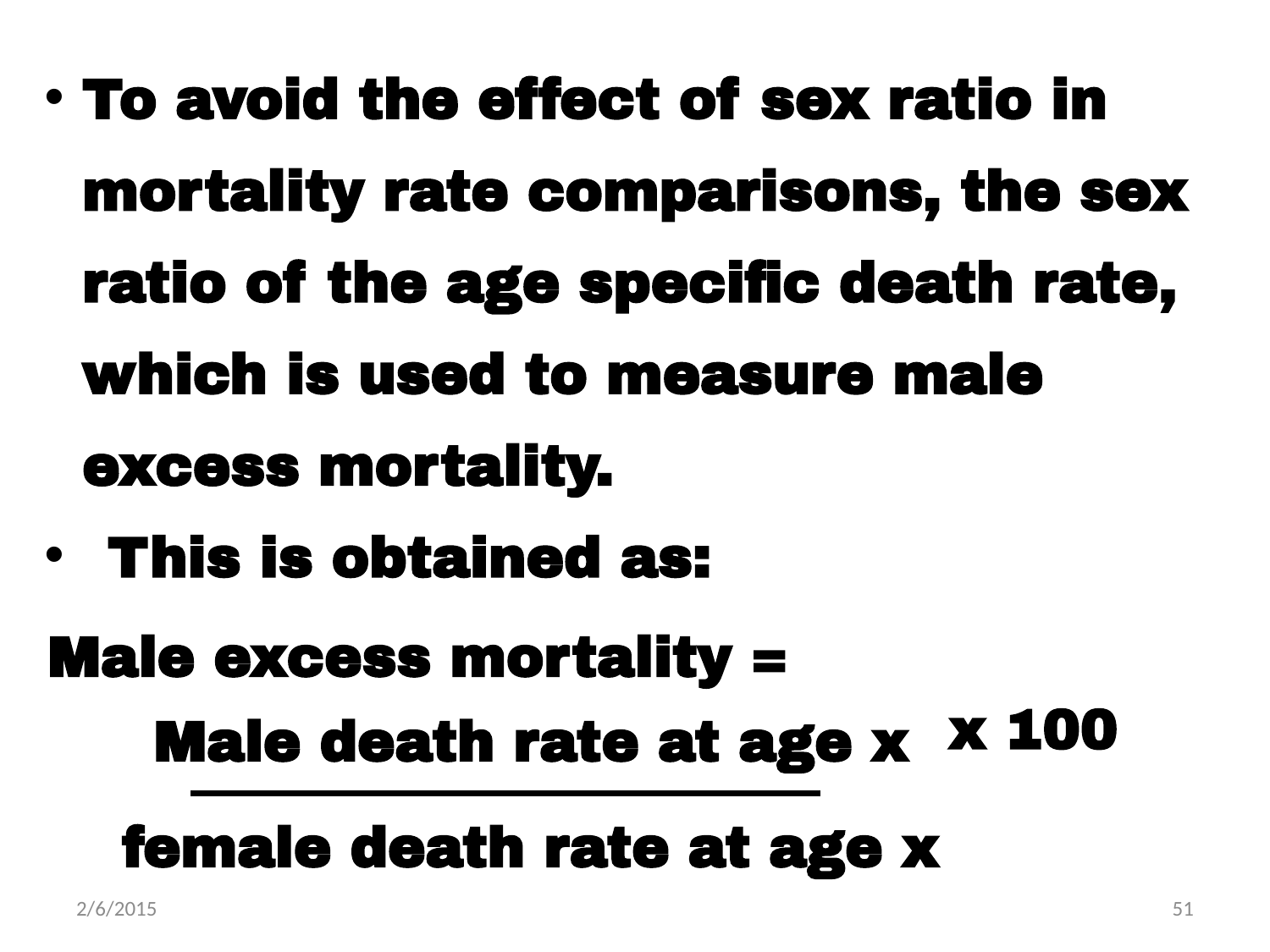

To avoid the effect of sex ratio in mortality rate comparisons, the sex ratio of the age specific death rate, which is used to measure male excess mortality.
This is obtained as:
Male excess mortality =
x 100
Male death rate at age x
female death rate at age x
2/6/2015
51